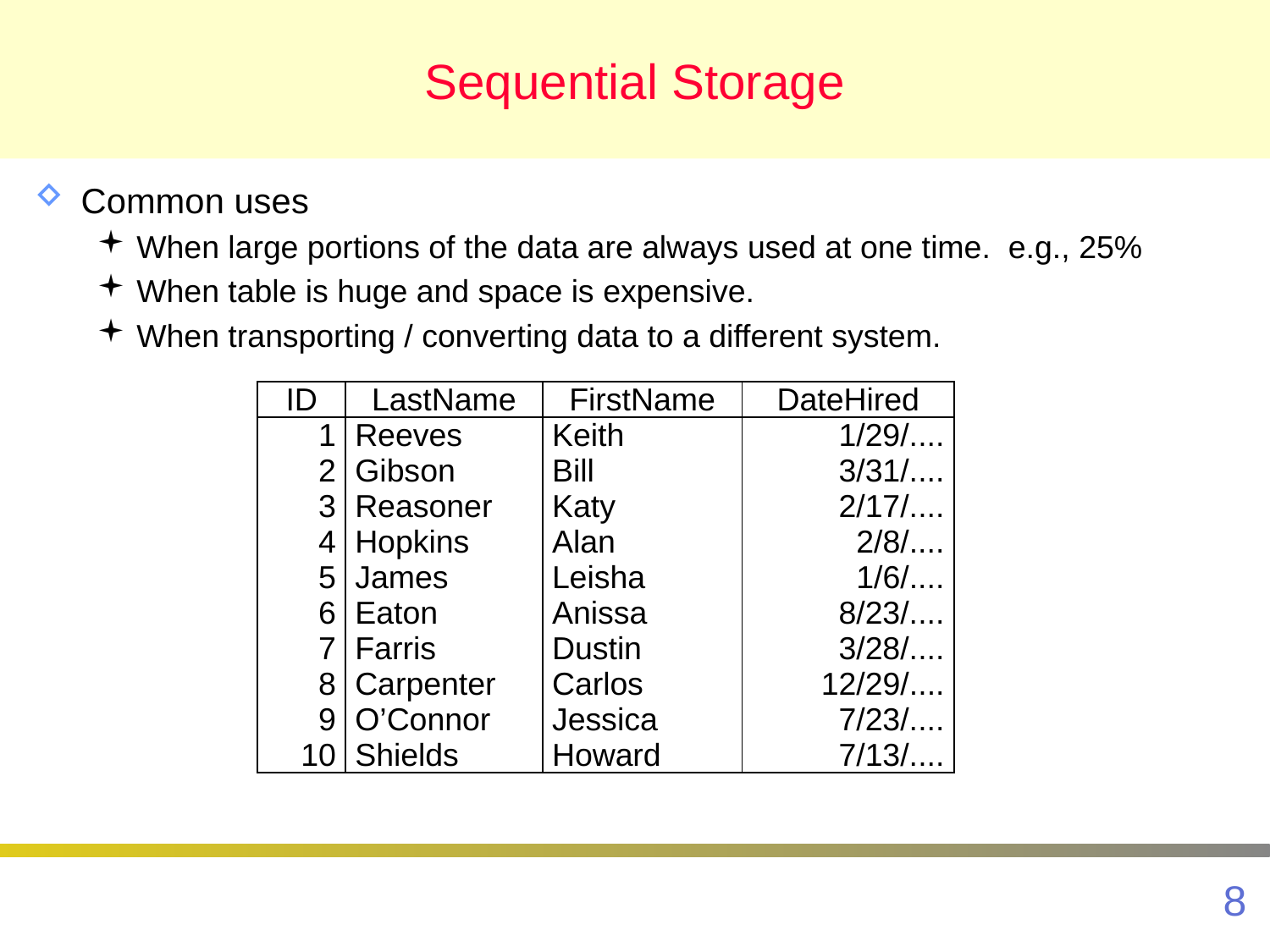

# Sequential Storage
Common uses
When large portions of the data are always used at one time.  e.g., 25%
When table is huge and space is expensive.
When transporting / converting data to a different system.
| ID | LastName | FirstName | DateHired |
| --- | --- | --- | --- |
| 1 2 3 4 5 6 7 8 9 10 | Reeves Gibson Reasoner Hopkins James Eaton Farris Carpenter O’Connor Shields | Keith Bill Katy Alan Leisha Anissa Dustin Carlos Jessica Howard | 1/29/.... 3/31/.... 2/17/.... 2/8/.... 1/6/.... 8/23/.... 3/28/.... 12/29/.... 7/23/.... 7/13/.... |
8